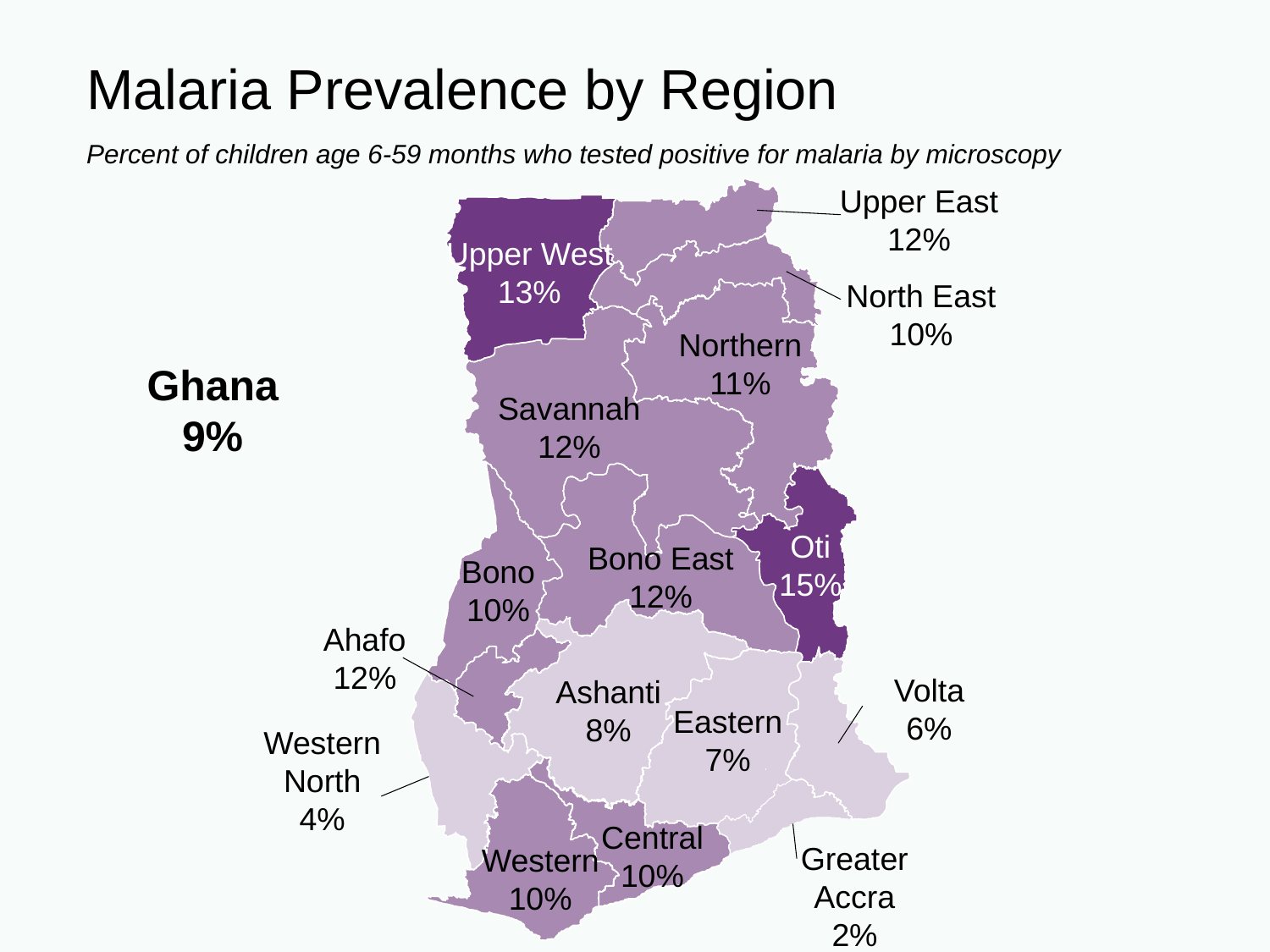

Malaria Prevalence by Region
Percent of children age 6-59 months who tested positive for malaria by microscopy

Upper East
12%
Upper West
13%
North East
10%
Northern
11%
Savannah
12%
Oti
15%
Bono East
12%
Bono
10%
Volta
6%
Ashanti
8%
Eastern
7%
Central
10%
Ahafo
12%
Western North
4%

Western
10%
Greater Accra
2%
Ghana
9%